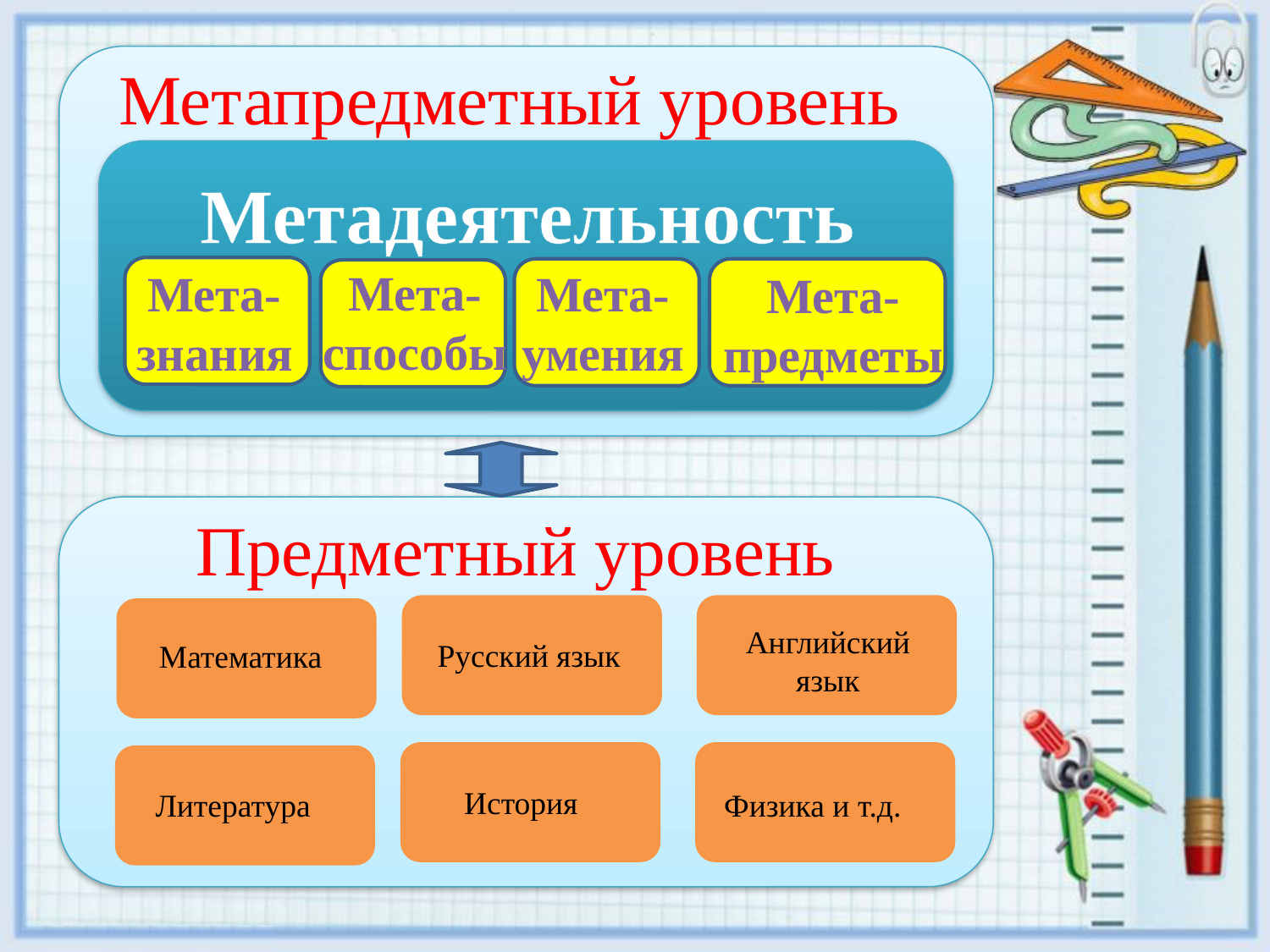

Метапредметный уровень

Метадеятельность
Мета-
знания

   Предметный уровень

Английский язык
Русский язык
Математика

История
Физика и т.д.
Литература
Мета-
способы
Мета-
умения
Мета-
предметы